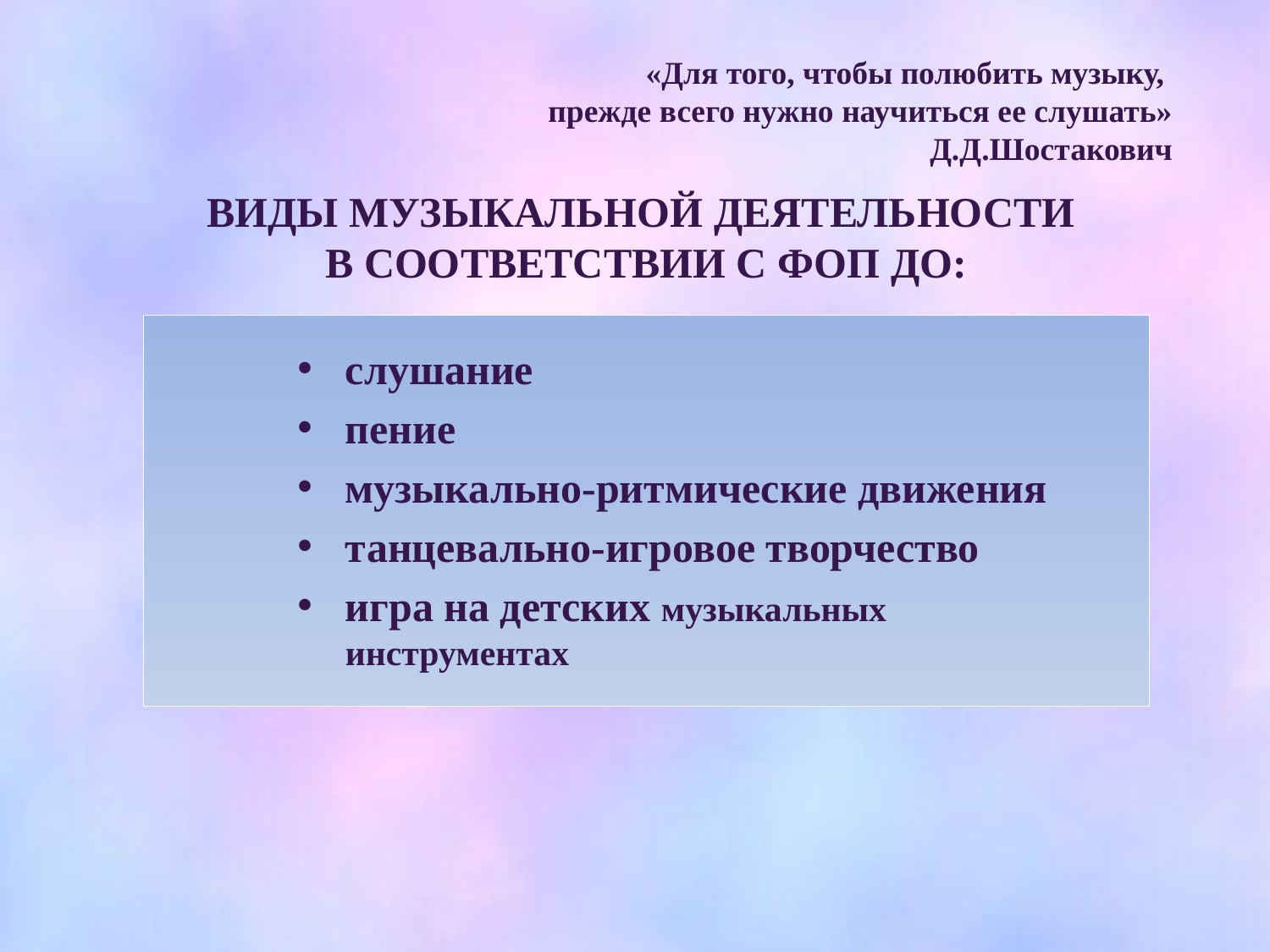

«Для того, чтобы полюбить музыку,
прежде всего нужно научиться ее слушать»
Д.Д.Шостакович
# ВИДЫ МУЗЫКАЛЬНОЙ ДЕЯТЕЛЬНОСТИ В СООТВЕТСТВИИ С ФОП ДО:

слушание
пение
музыкально-ритмические движения
танцевально-игровое творчество
игра на детских музыкальных инструментах